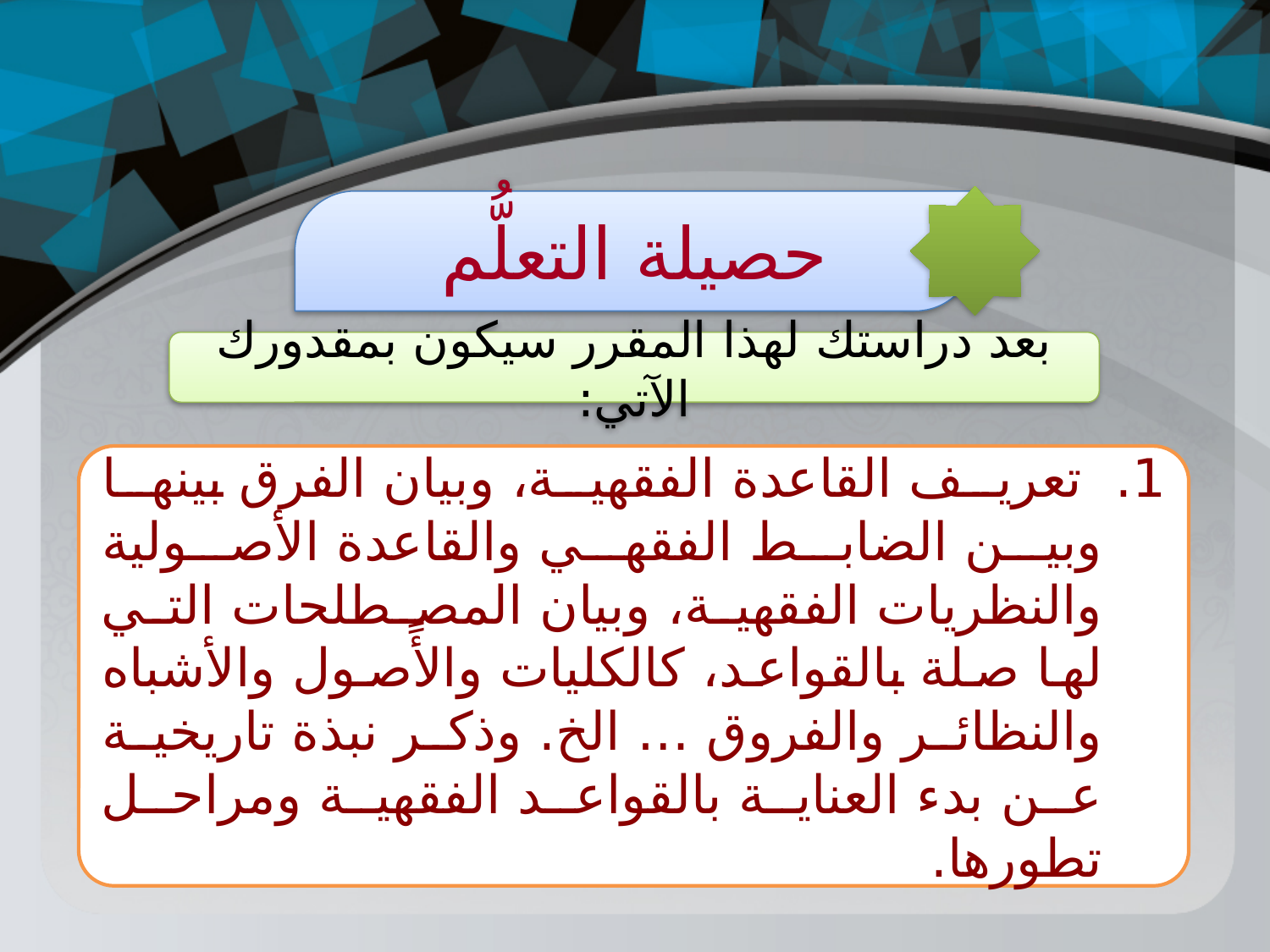

حصيلة التعلُّم
بعد دراستك لهذا المقرر سيكون بمقدورك الآتي:
1.  تعريف القاعدة الفقهية، وبيان الفرق بينها وبين الضابط الفقهي والقاعدة الأصولية والنظريات الفقهية، وبيان المصطلحات التي لها صلة بالقواعد، كالكليات والأًصول والأشباه والنظائر والفروق … الخ. وذكر نبذة تاريخية عن بدء العناية بالقواعد الفقهية ومراحل تطورها.